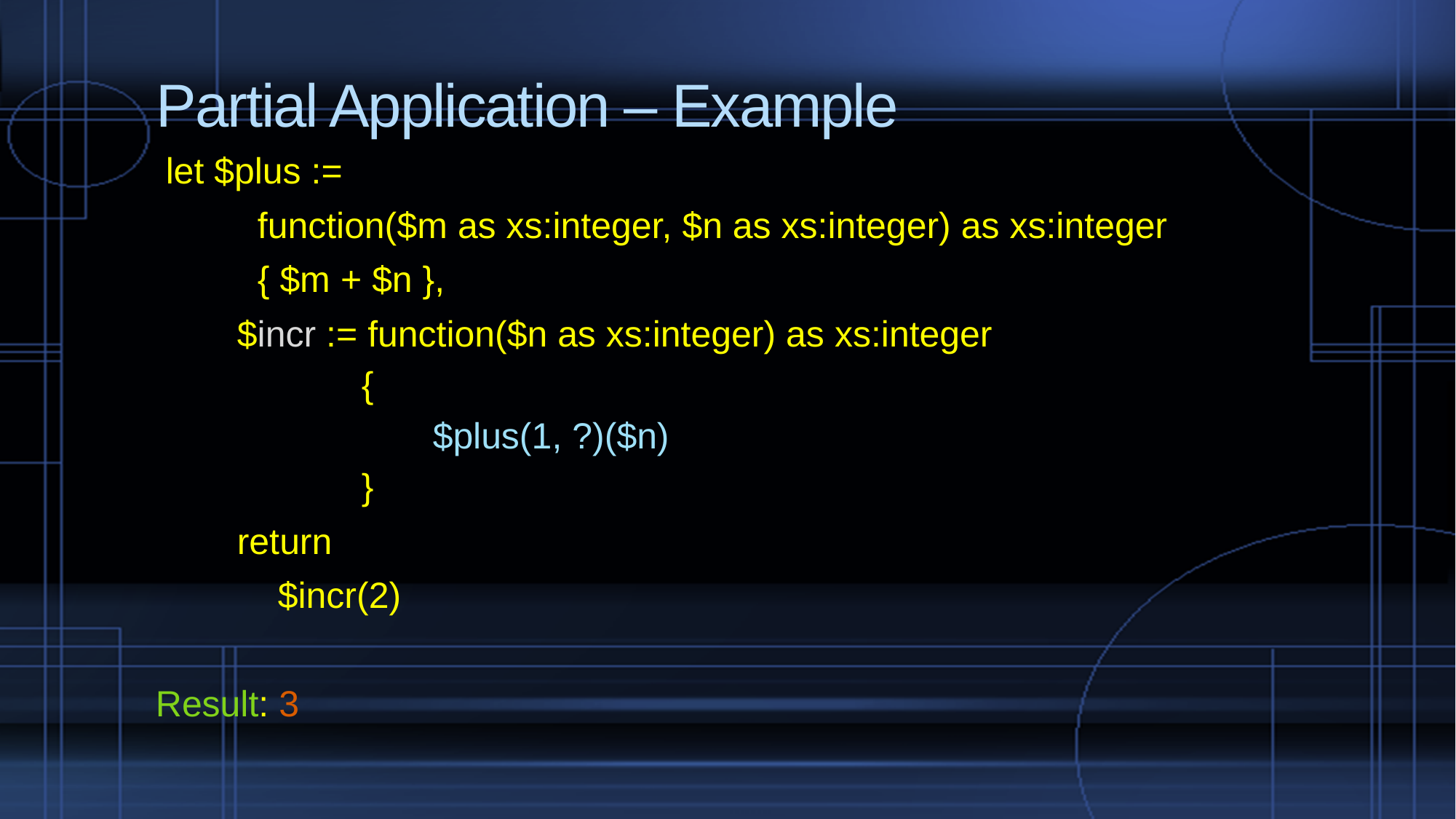

# Partial Application – Example
 let $plus :=
          function($m as xs:integer, $n as xs:integer) as xs:integer
          { $m + $n },
        $incr := function($n as xs:integer) as xs:integer
          {
            $plus(1, ?)($n)
     }
        return
            $incr(2)

Result: 3